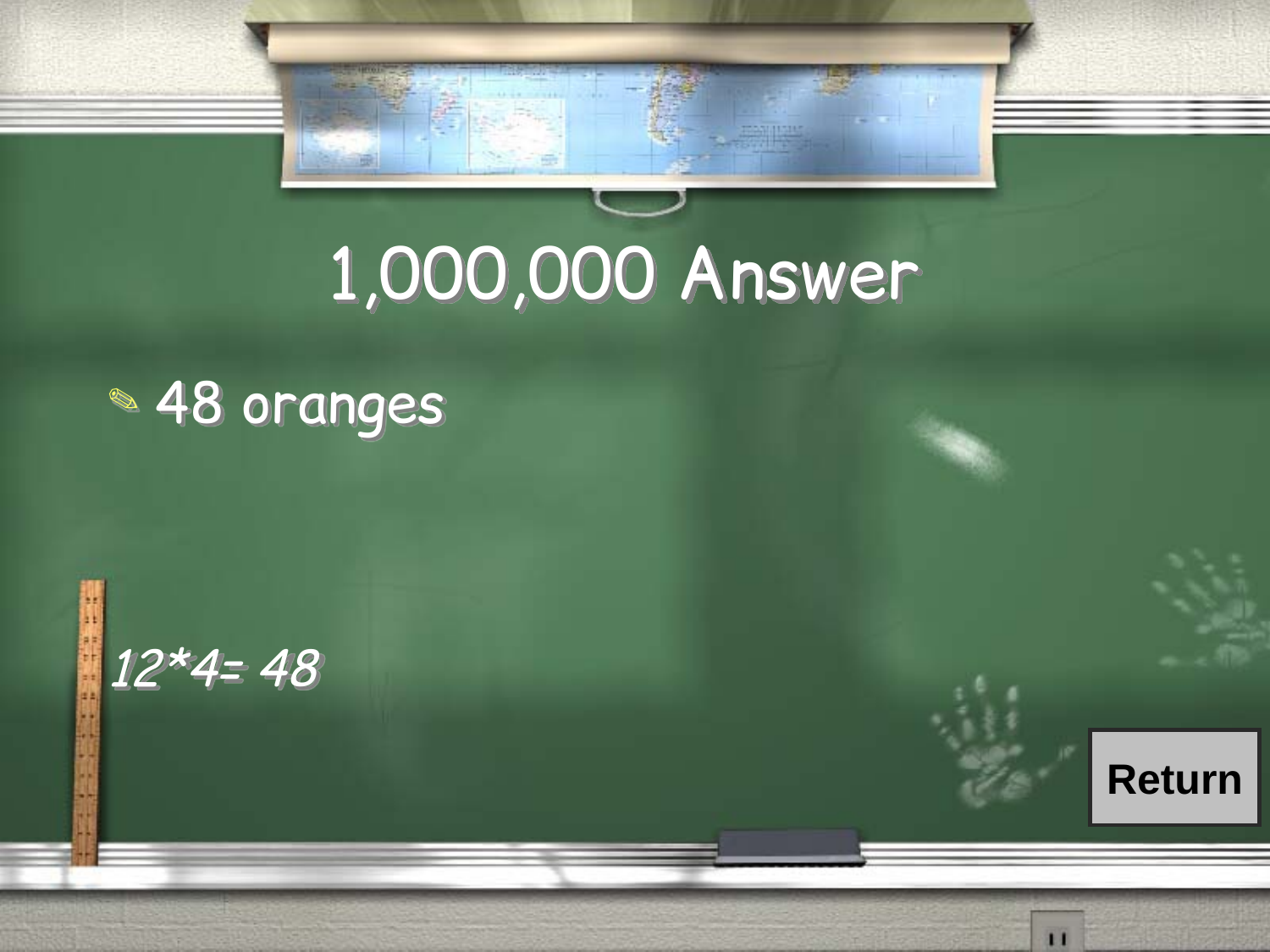

# 1,000,000 Answer
48 oranges

12*4= 48
Return